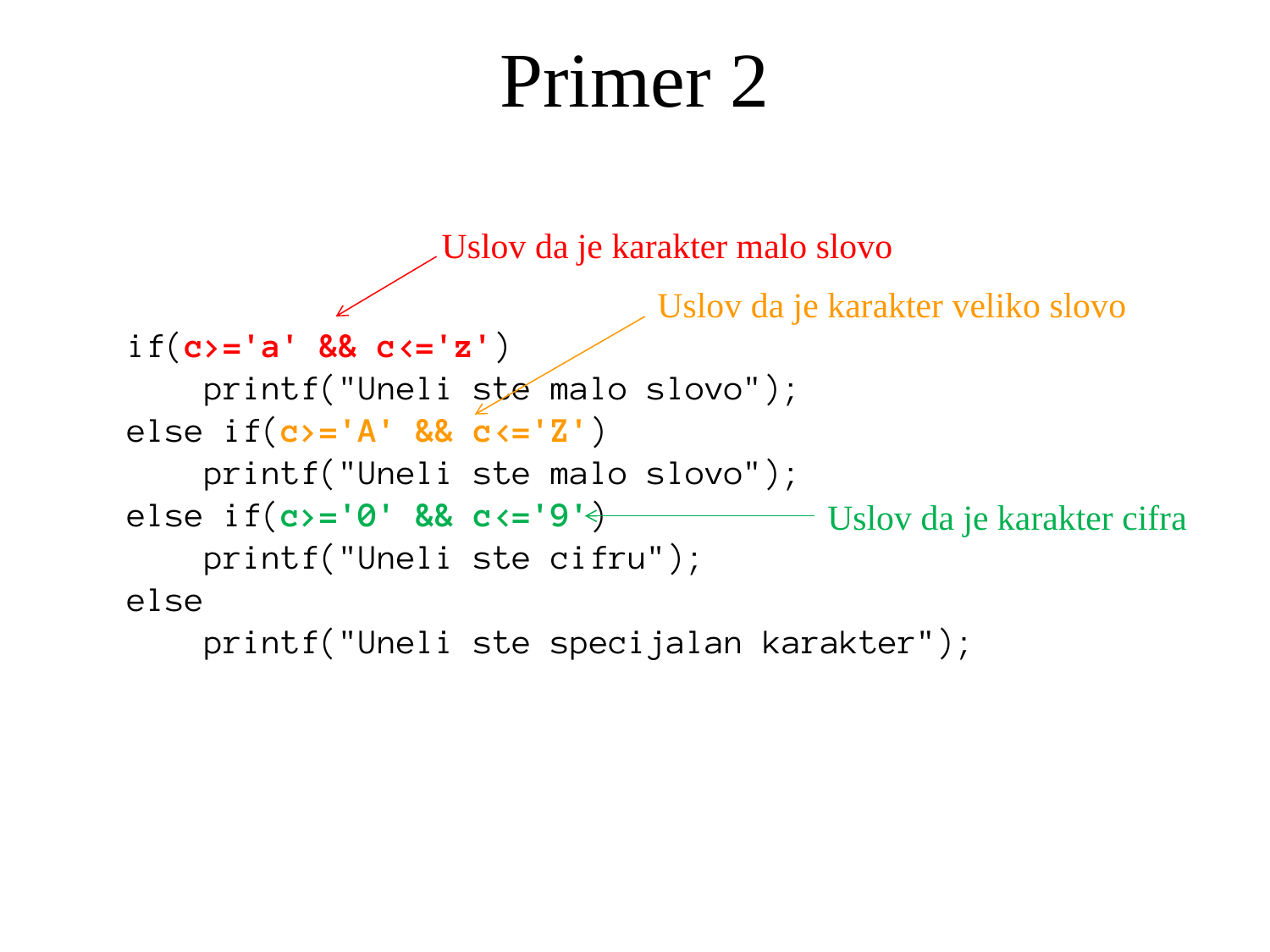

# Primer 2
Uslov da je karakter malo slovo
Uslov da je karakter veliko slovo
if(c>='a' && c<='z')
    printf("Uneli ste malo slovo");
else if(c>='A' && c<='Z')
    printf("Uneli ste malo slovo");
else if(c>='0' && c<='9')
    printf("Uneli ste cifru");
else
    printf("Uneli ste specijalan karakter");
Uslov da je karakter cifra